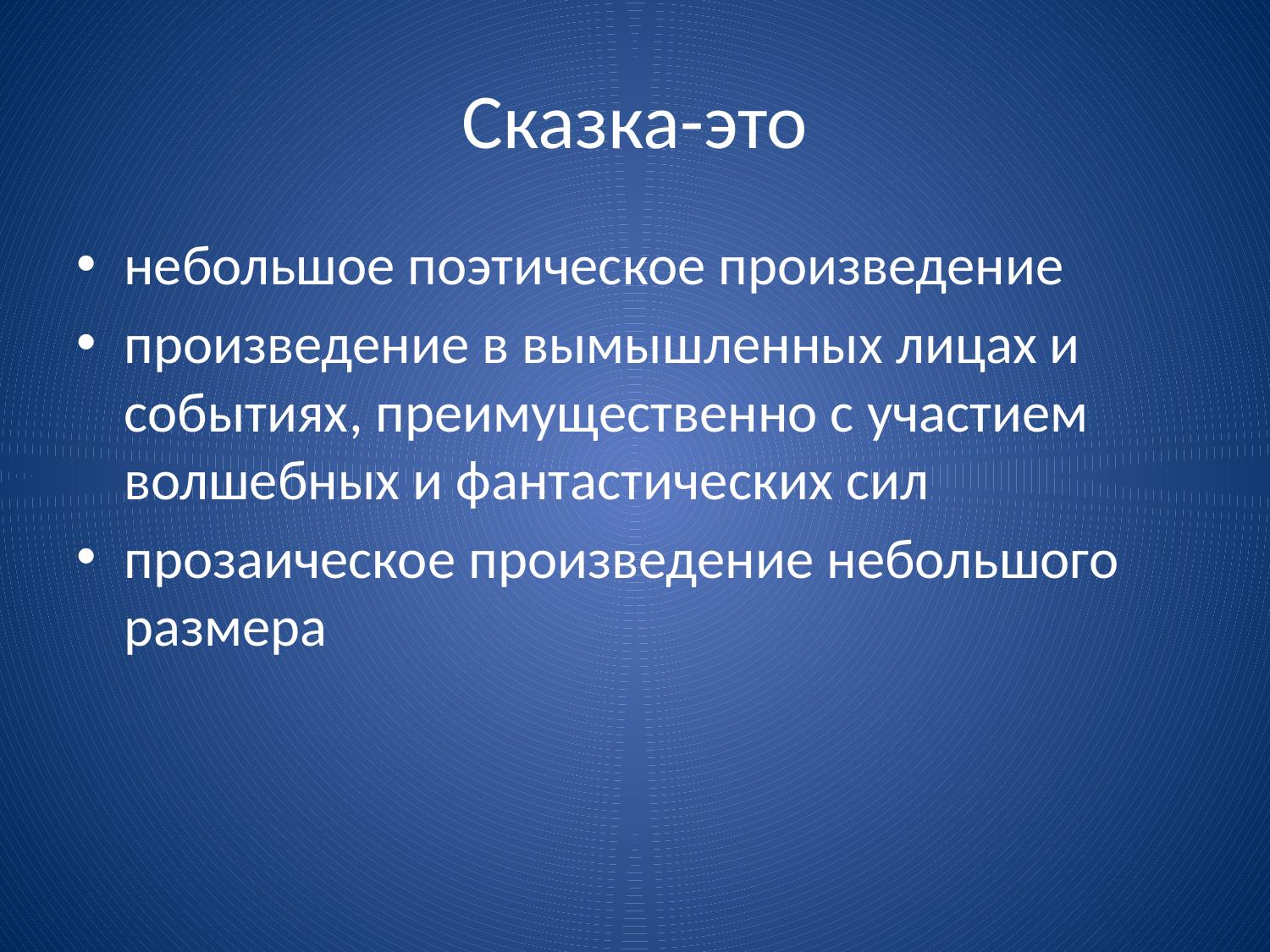

# Сказка-это
небольшое поэтическое произведение
произведение в вымышленных лицах и событиях, преимущественно с участием волшебных и фантастических сил
прозаическое произведение небольшого размера